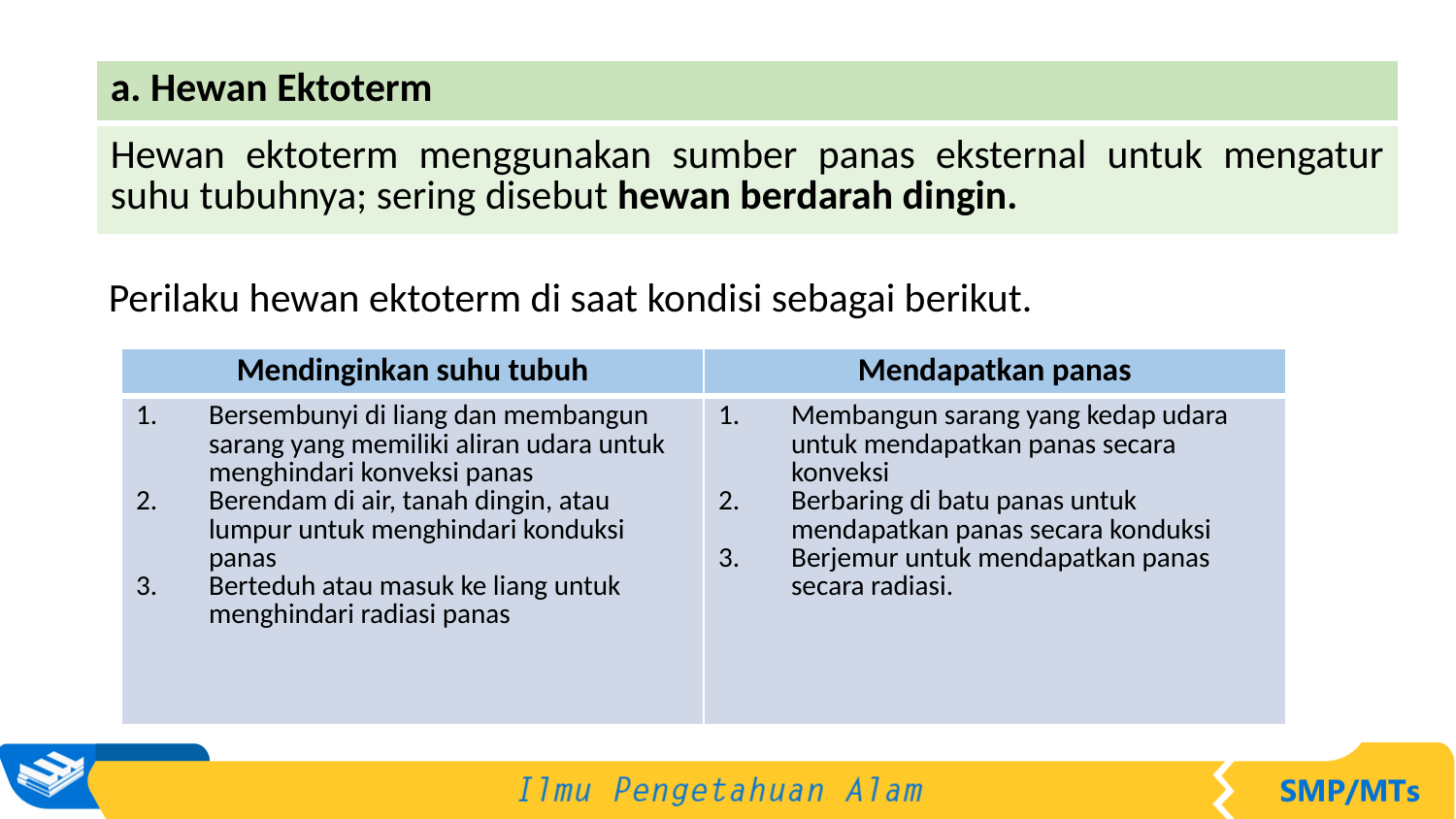

| a. Hewan Ektoterm |
| --- |
| Hewan ektoterm menggunakan sumber panas eksternal untuk mengatur suhu tubuhnya; sering disebut hewan berdarah dingin. |
Perilaku hewan ektoterm di saat kondisi sebagai berikut.
| Mendinginkan suhu tubuh | Mendapatkan panas |
| --- | --- |
| Bersembunyi di liang dan membangun sarang yang memiliki aliran udara untuk menghindari konveksi panas Berendam di air, tanah dingin, atau lumpur untuk menghindari konduksi panas Berteduh atau masuk ke liang untuk menghindari radiasi panas | Membangun sarang yang kedap udara untuk mendapatkan panas secara konveksi Berbaring di batu panas untuk mendapatkan panas secara konduksi Berjemur untuk mendapatkan panas secara radiasi. |